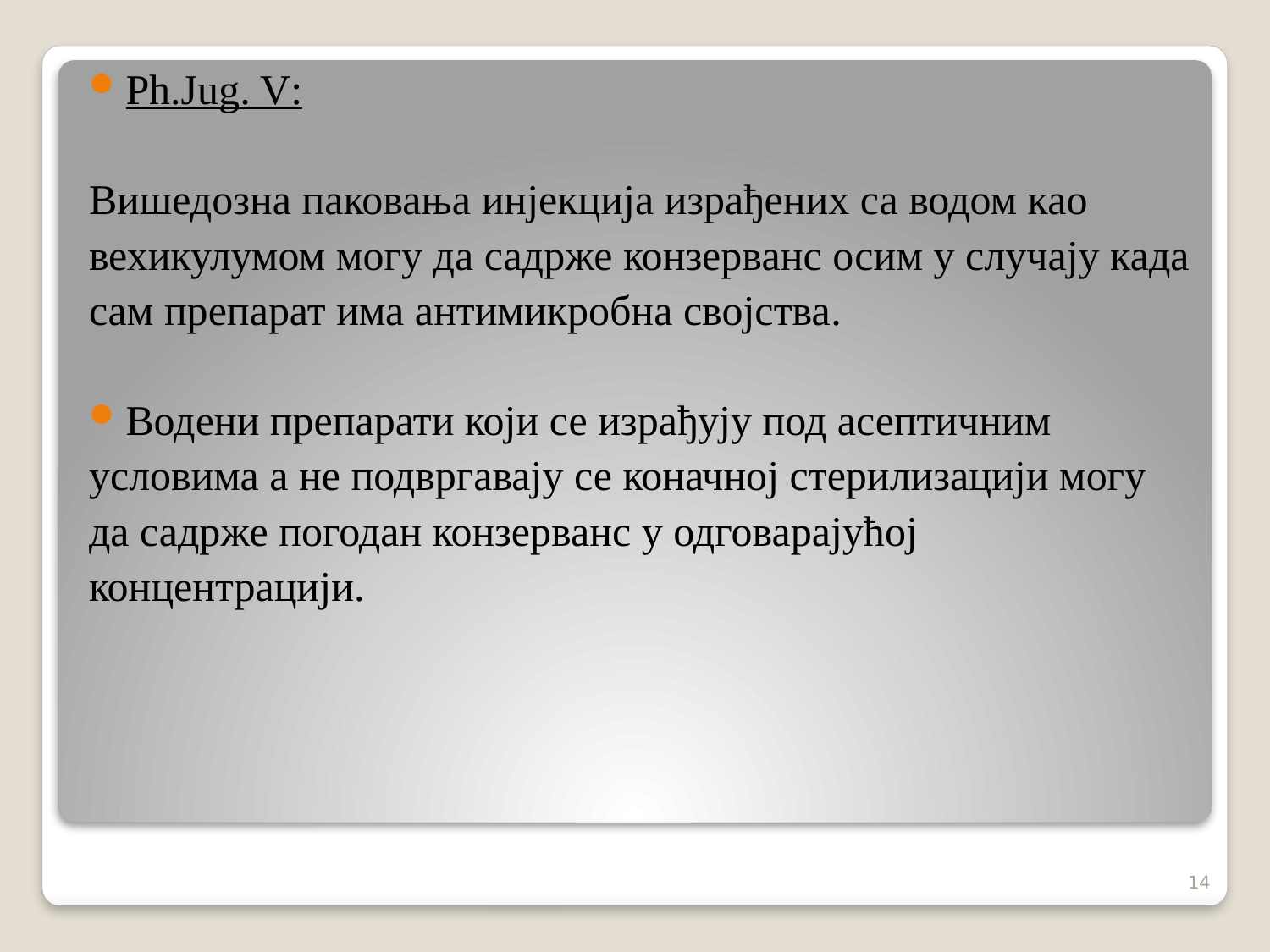

Ph.Jug. V:

Вишедозна паковања инјекција израђених са водом као
вехикулумом могу да садрже конзерванс осим у случају када
сам препарат има антимикробна својства.

Водени препарати који се израђују под асептичним
условима а не подвргавају се коначној стерилизацији могу
да садрже погодан конзерванс у одговарајућој
концентрацији.

14